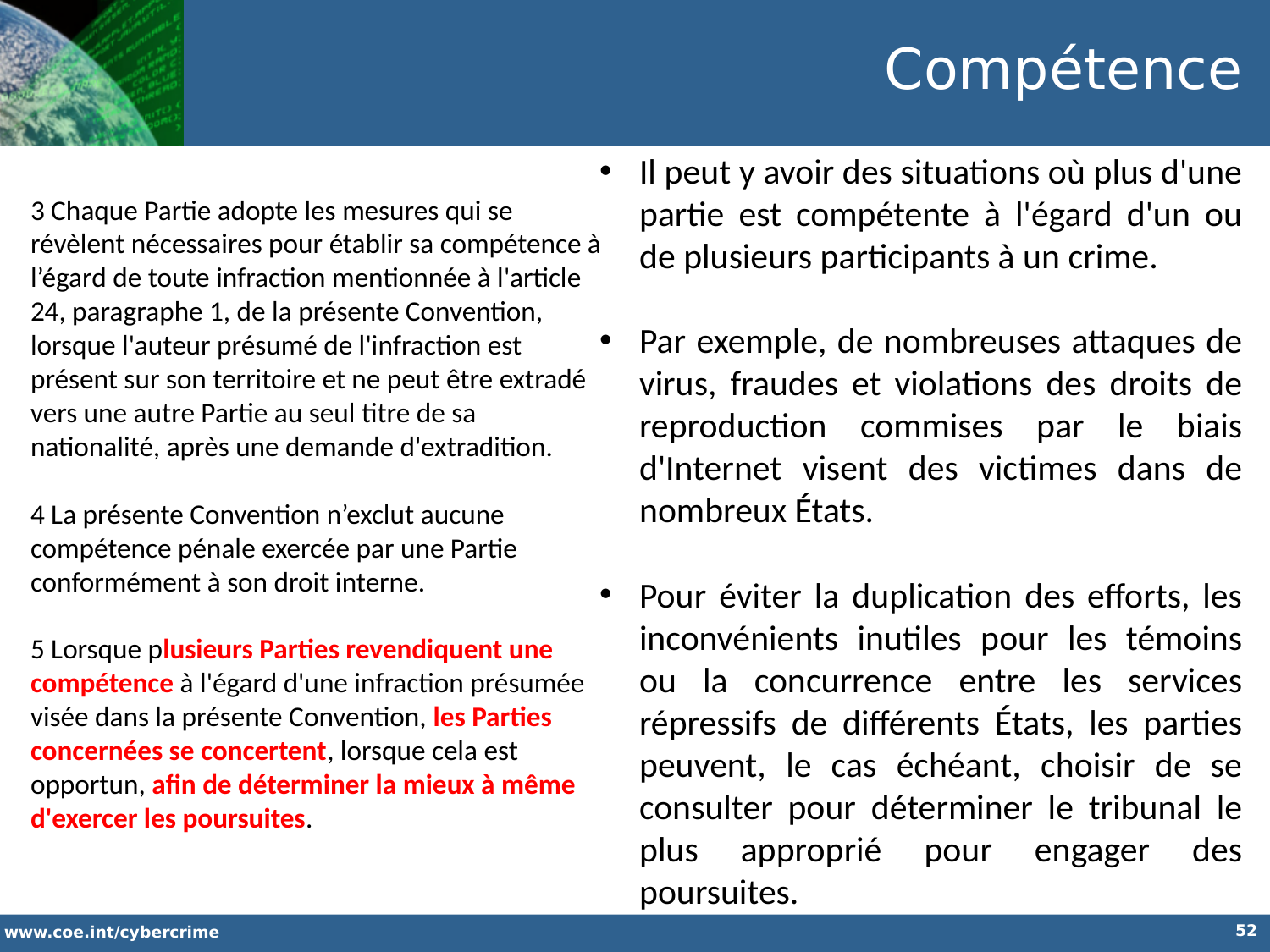

Compétence
Il peut y avoir des situations où plus d'une partie est compétente à l'égard d'un ou de plusieurs participants à un crime.

Par exemple, de nombreuses attaques de virus, fraudes et violations des droits de reproduction commises par le biais d'Internet visent des victimes dans de nombreux États.

Pour éviter la duplication des efforts, les inconvénients inutiles pour les témoins ou la concurrence entre les services répressifs de différents États, les parties peuvent, le cas échéant, choisir de se consulter pour déterminer le tribunal le plus approprié pour engager des poursuites.
3 Chaque Partie adopte les mesures qui se révèlent nécessaires pour établir sa compétence à l’égard de toute infraction mentionnée à l'article 24, paragraphe 1, de la présente Convention, lorsque l'auteur présumé de l'infraction est présent sur son territoire et ne peut être extradé vers une autre Partie au seul titre de sa nationalité, après une demande d'extradition.

4 La présente Convention n’exclut aucune compétence pénale exercée par une Partie conformément à son droit interne.

5 Lorsque plusieurs Parties revendiquent une compétence à l'égard d'une infraction présumée visée dans la présente Convention, les Parties concernées se concertent, lorsque cela est opportun, afin de déterminer la mieux à même d'exercer les poursuites.